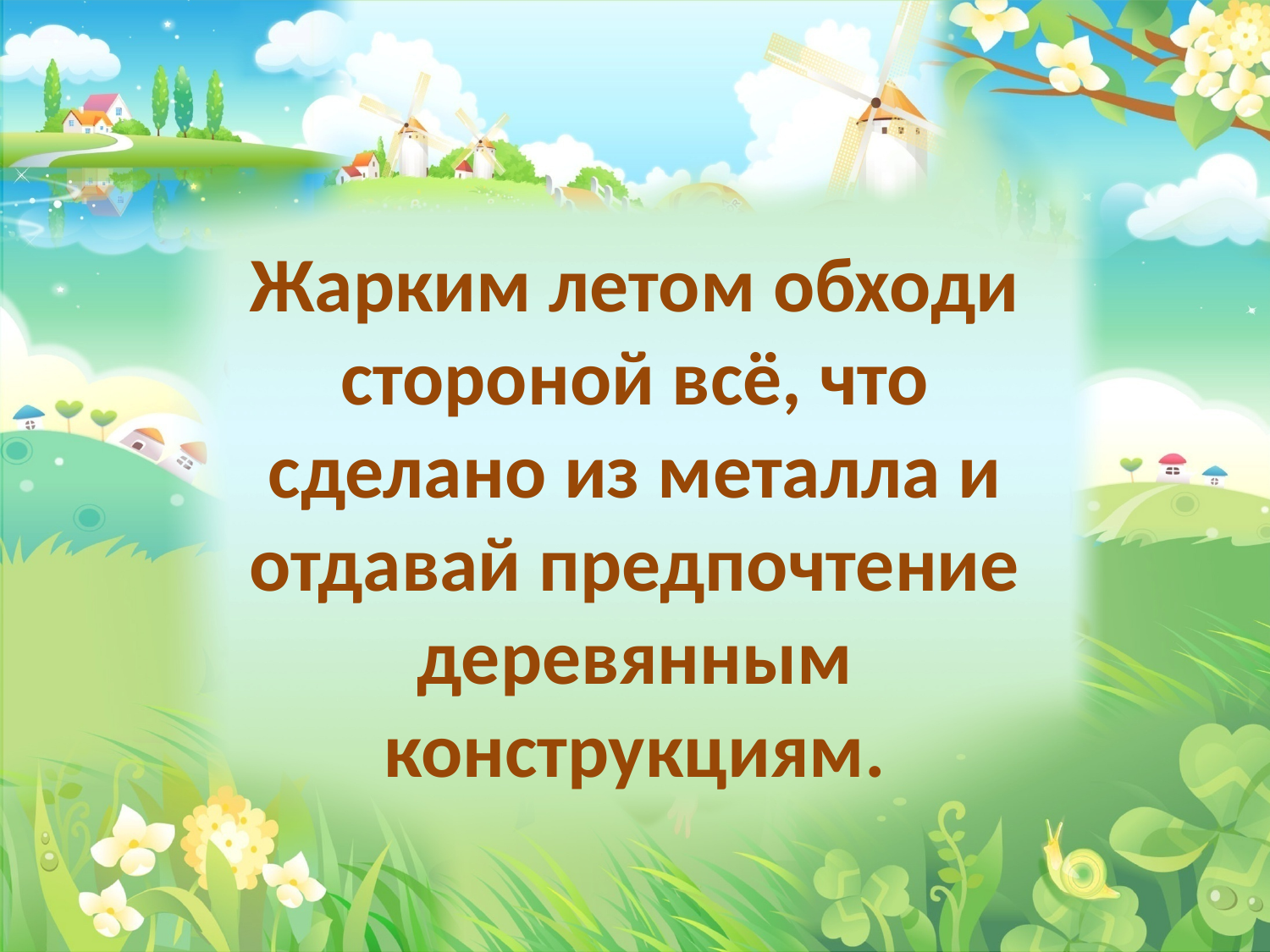

Жарким летом обходи стороной всё, что сделано из металла и отдавай предпочтение деревянным конструкциям.